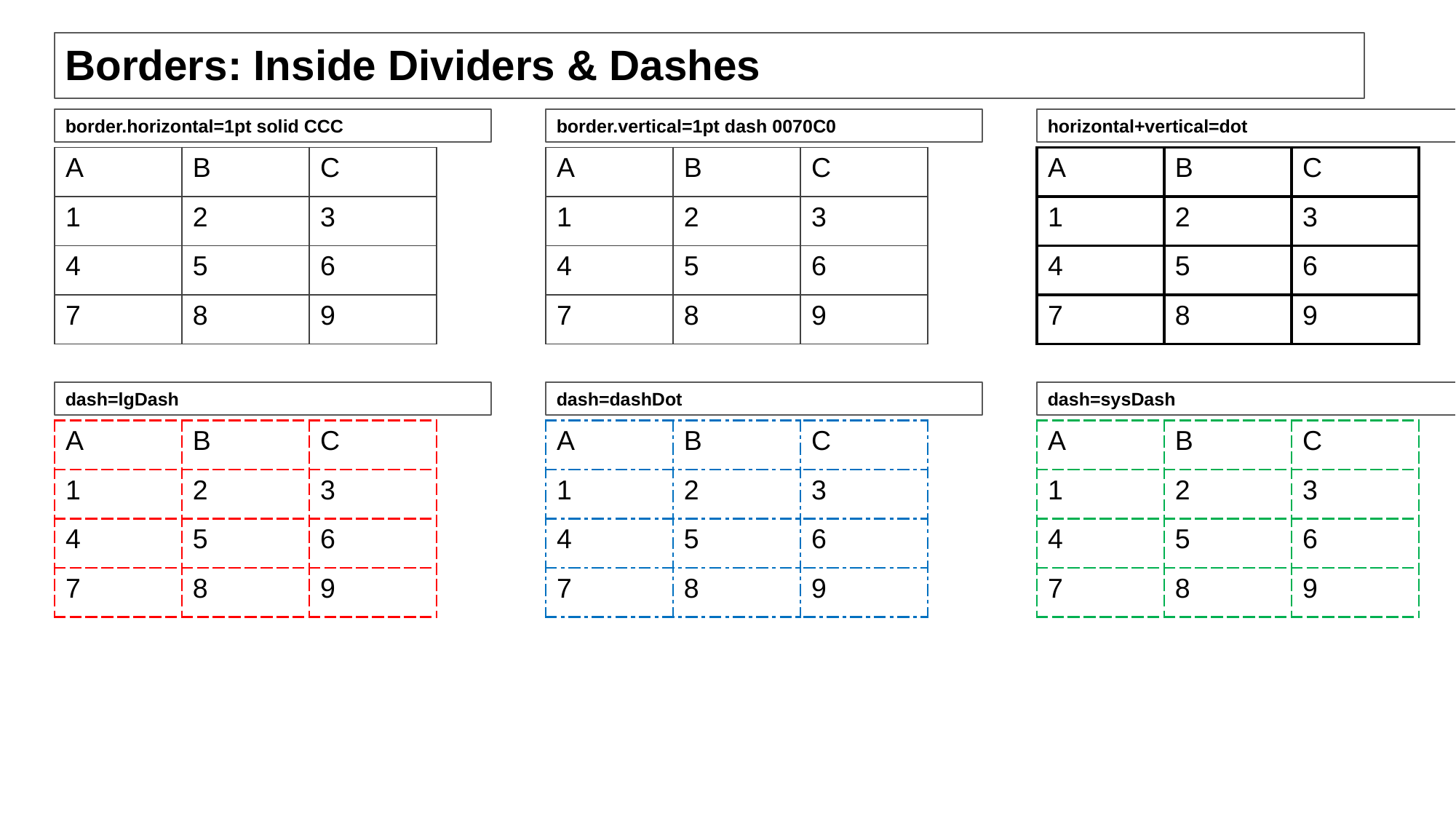

Borders: Inside Dividers & Dashes
border.horizontal=1pt solid CCC
border.vertical=1pt dash 0070C0
horizontal+vertical=dot
| A | B | C |
| --- | --- | --- |
| 1 | 2 | 3 |
| 4 | 5 | 6 |
| 7 | 8 | 9 |
| A | B | C |
| --- | --- | --- |
| 1 | 2 | 3 |
| 4 | 5 | 6 |
| 7 | 8 | 9 |
| A | B | C |
| --- | --- | --- |
| 1 | 2 | 3 |
| 4 | 5 | 6 |
| 7 | 8 | 9 |
dash=lgDash
dash=dashDot
dash=sysDash
| A | B | C |
| --- | --- | --- |
| 1 | 2 | 3 |
| 4 | 5 | 6 |
| 7 | 8 | 9 |
| A | B | C |
| --- | --- | --- |
| 1 | 2 | 3 |
| 4 | 5 | 6 |
| 7 | 8 | 9 |
| A | B | C |
| --- | --- | --- |
| 1 | 2 | 3 |
| 4 | 5 | 6 |
| 7 | 8 | 9 |